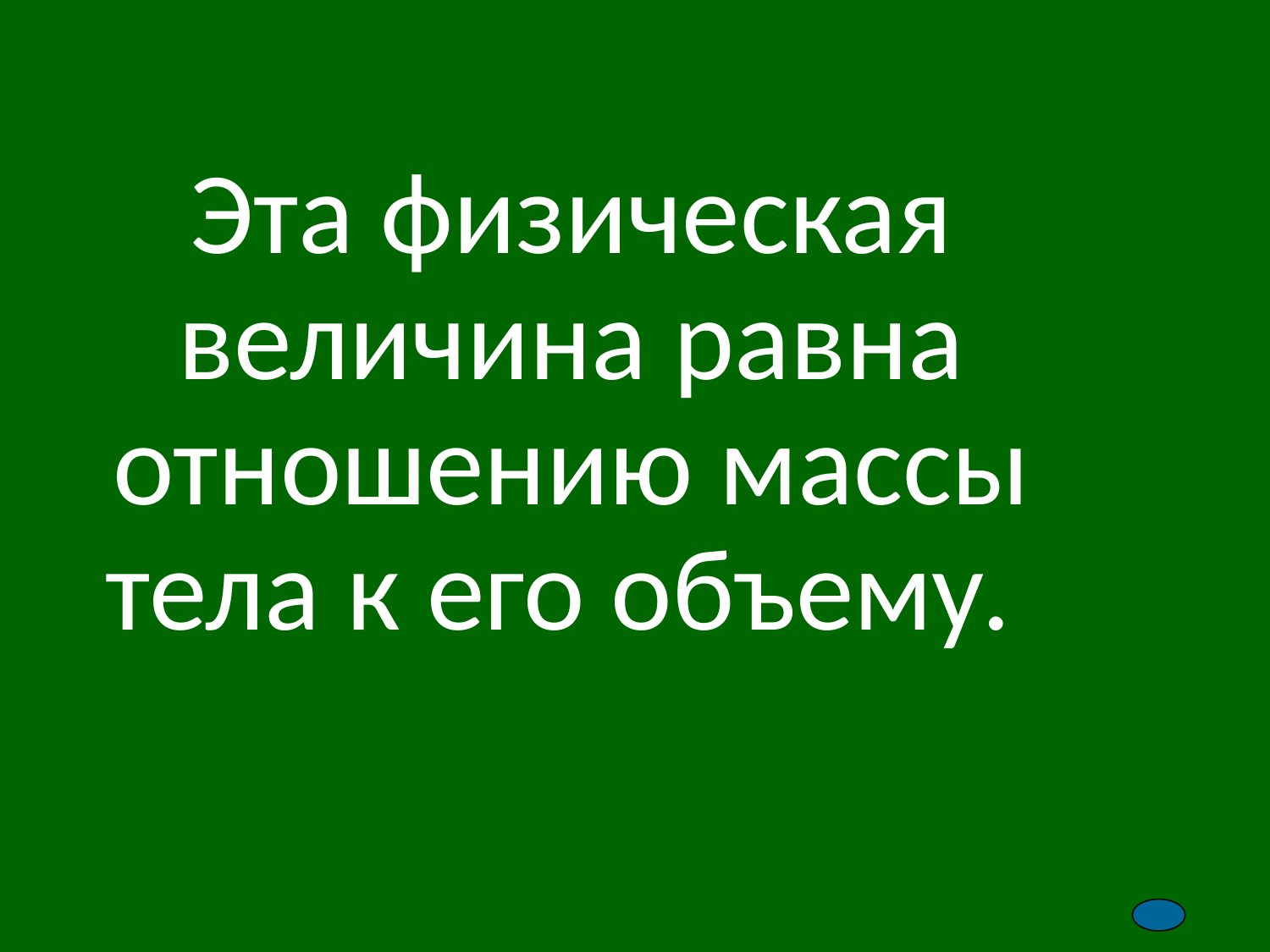

Эта физическая величина равна отношению массы тела к его объему.